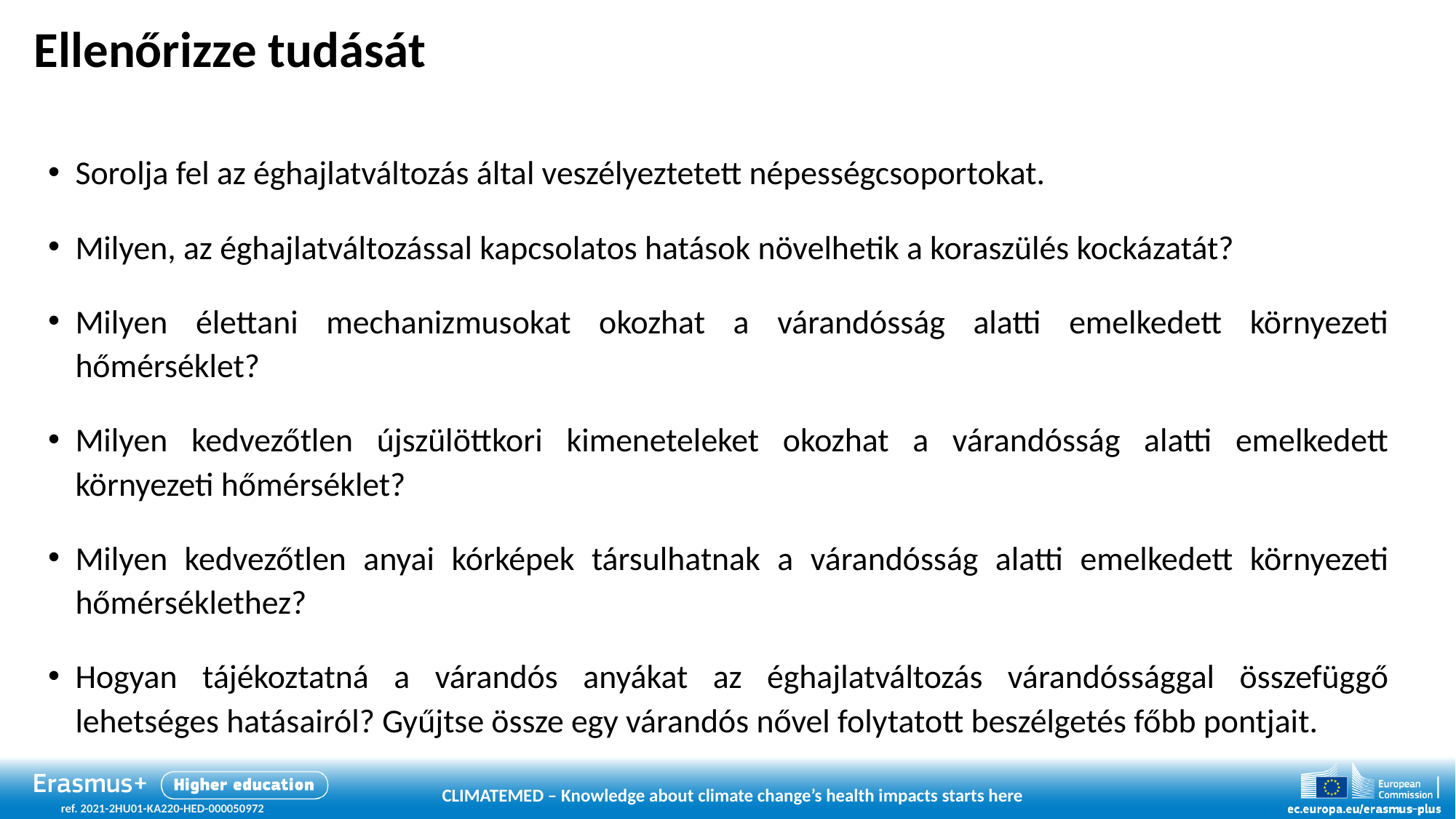

# Ellenőrizze tudását
Sorolja fel az éghajlatváltozás által veszélyeztetett népességcsoportokat.
Milyen, az éghajlatváltozással kapcsolatos hatások növelhetik a koraszülés kockázatát?
Milyen élettani mechanizmusokat okozhat a várandósság alatti emelkedett környezeti hőmérséklet?
Milyen kedvezőtlen újszülöttkori kimeneteleket okozhat a várandósság alatti emelkedett környezeti hőmérséklet?
Milyen kedvezőtlen anyai kórképek társulhatnak a várandósság alatti emelkedett környezeti hőmérséklethez?
Hogyan tájékoztatná a várandós anyákat az éghajlatváltozás várandóssággal összefüggő lehetséges hatásairól? Gyűjtse össze egy várandós nővel folytatott beszélgetés főbb pontjait.